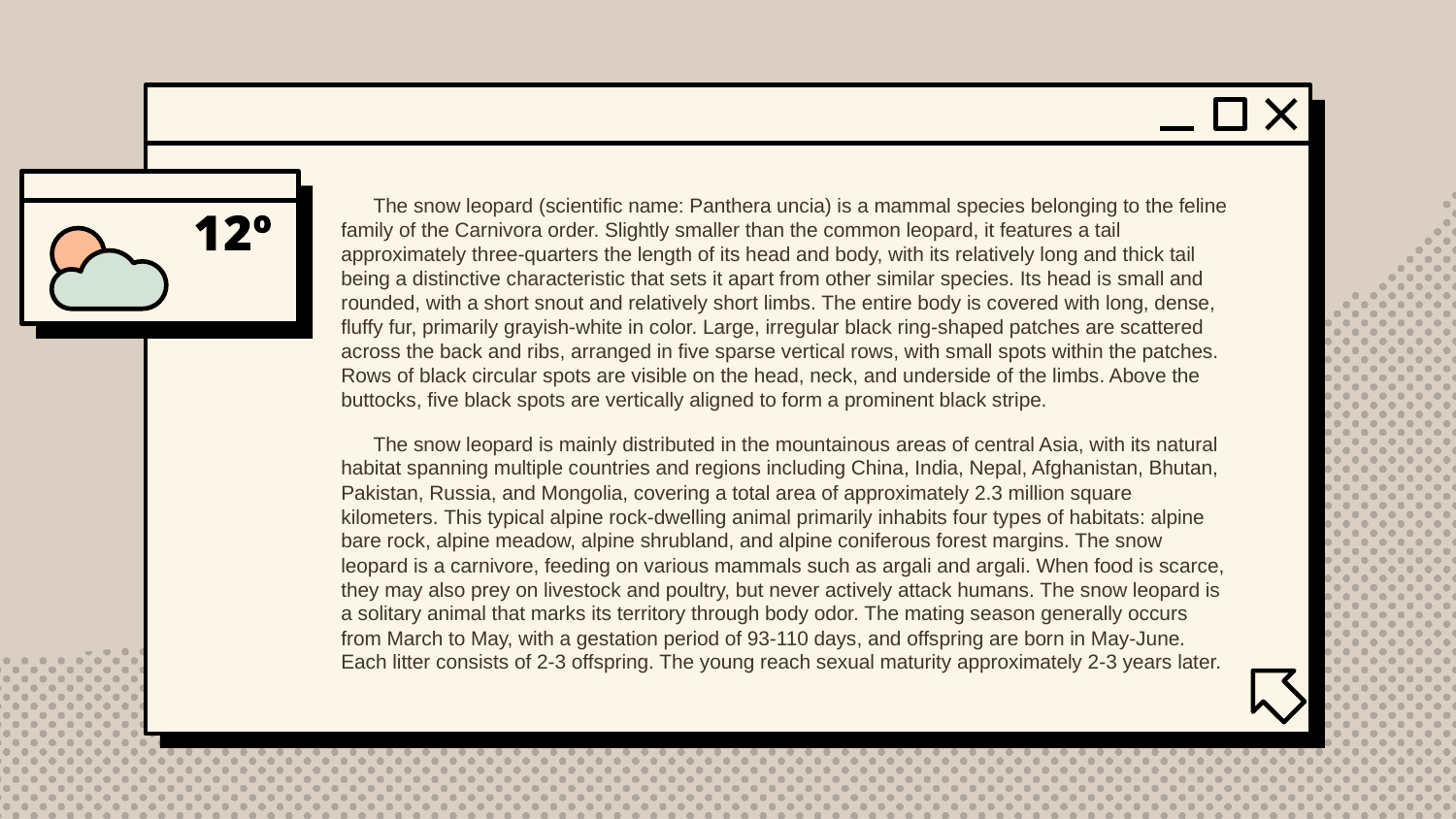

The snow leopard (scientific name: Panthera uncia) is a mammal species belonging to the feline family of the Carnivora order. Slightly smaller than the common leopard, it features a tail approximately three-quarters the length of its head and body, with its relatively long and thick tail being a distinctive characteristic that sets it apart from other similar species. Its head is small and rounded, with a short snout and relatively short limbs. The entire body is covered with long, dense, fluffy fur, primarily grayish-white in color. Large, irregular black ring-shaped patches are scattered across the back and ribs, arranged in five sparse vertical rows, with small spots within the patches. Rows of black circular spots are visible on the head, neck, and underside of the limbs. Above the buttocks, five black spots are vertically aligned to form a prominent black stripe.
The snow leopard is mainly distributed in the mountainous areas of central Asia, with its natural habitat spanning multiple countries and regions including China, India, Nepal, Afghanistan, Bhutan, Pakistan, Russia, and Mongolia, covering a total area of approximately 2.3 million square kilometers. This typical alpine rock-dwelling animal primarily inhabits four types of habitats: alpine bare rock, alpine meadow, alpine shrubland, and alpine coniferous forest margins. The snow leopard is a carnivore, feeding on various mammals such as argali and argali. When food is scarce, they may also prey on livestock and poultry, but never actively attack humans. The snow leopard is a solitary animal that marks its territory through body odor. The mating season generally occurs from March to May, with a gestation period of 93-110 days, and offspring are born in May-June. Each litter consists of 2-3 offspring. The young reach sexual maturity approximately 2-3 years later.